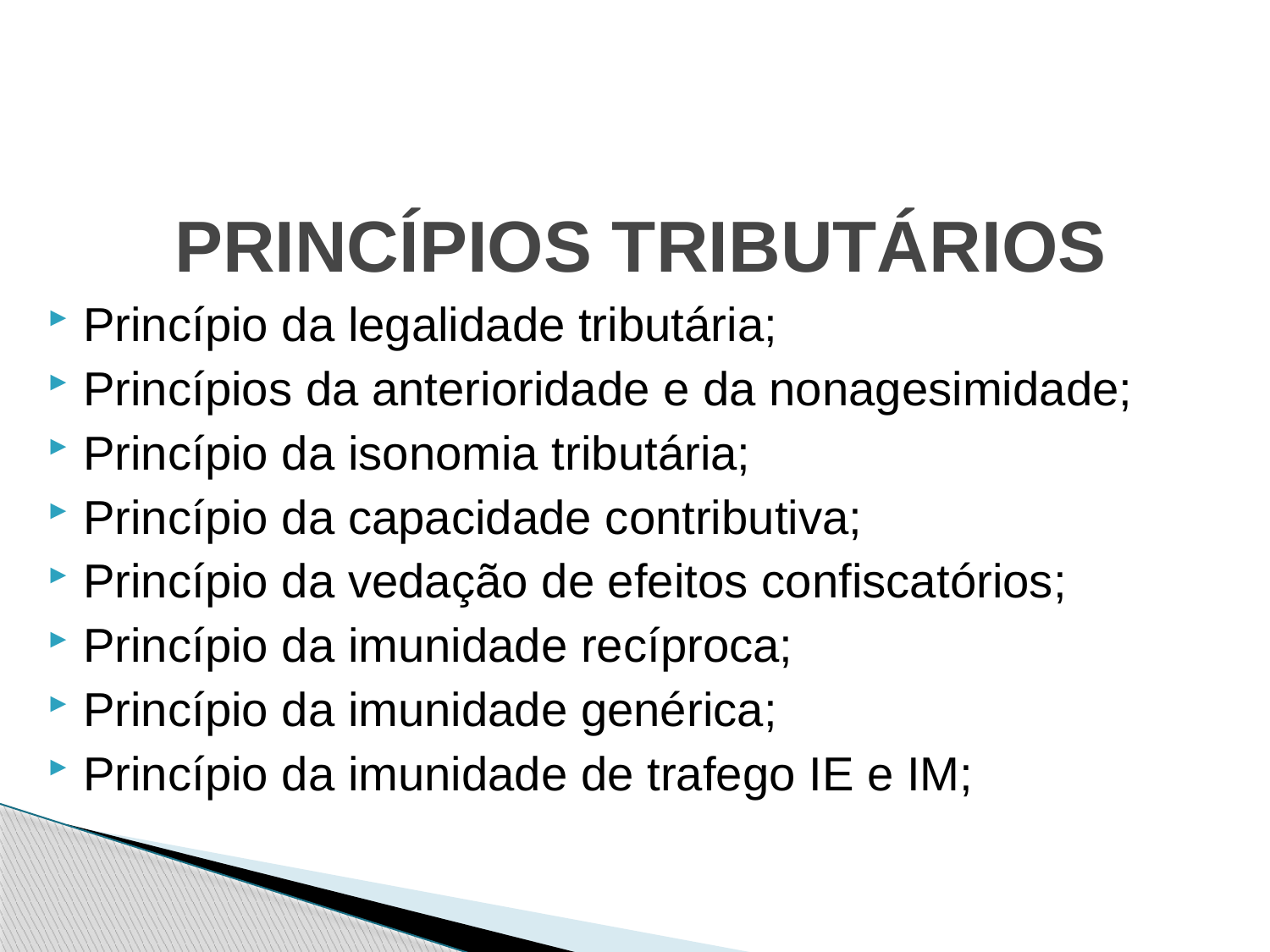

# PRINCÍPIOS TRIBUTÁRIOS
Princípio da legalidade tributária;
Princípios da anterioridade e da nonagesimidade;
Princípio da isonomia tributária;
Princípio da capacidade contributiva;
Princípio da vedação de efeitos confiscatórios;
Princípio da imunidade recíproca;
Princípio da imunidade genérica;
Princípio da imunidade de trafego IE e IM;